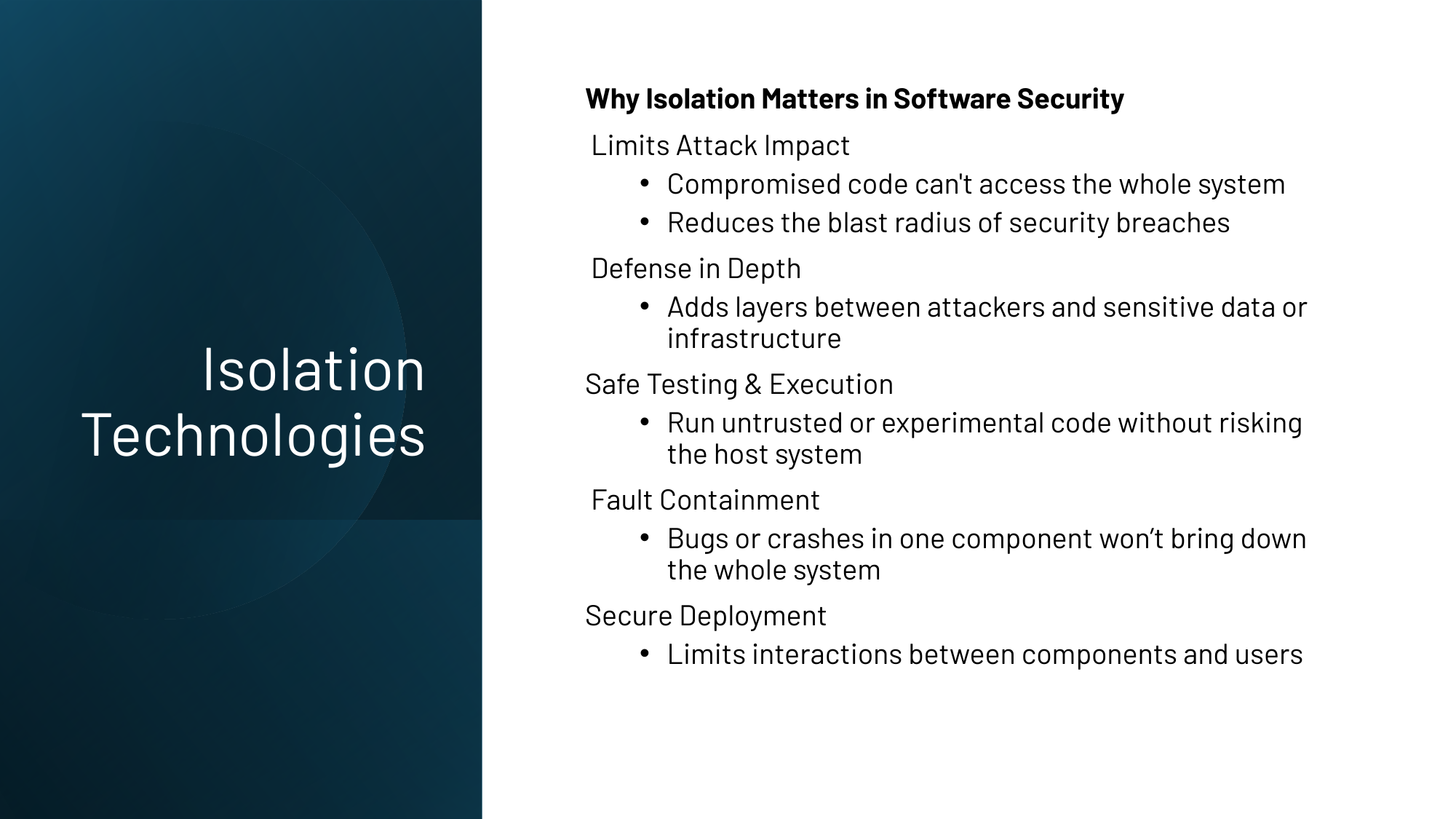

Why Isolation Matters in Software Security
 Limits Attack Impact
Compromised code can't access the whole system
Reduces the blast radius of security breaches
 Defense in Depth
Adds layers between attackers and sensitive data or infrastructure
Safe Testing & Execution
Run untrusted or experimental code without risking the host system
 Fault Containment
Bugs or crashes in one component won’t bring down the whole system
Secure Deployment
Limits interactions between components and users

# Isolation Technologies